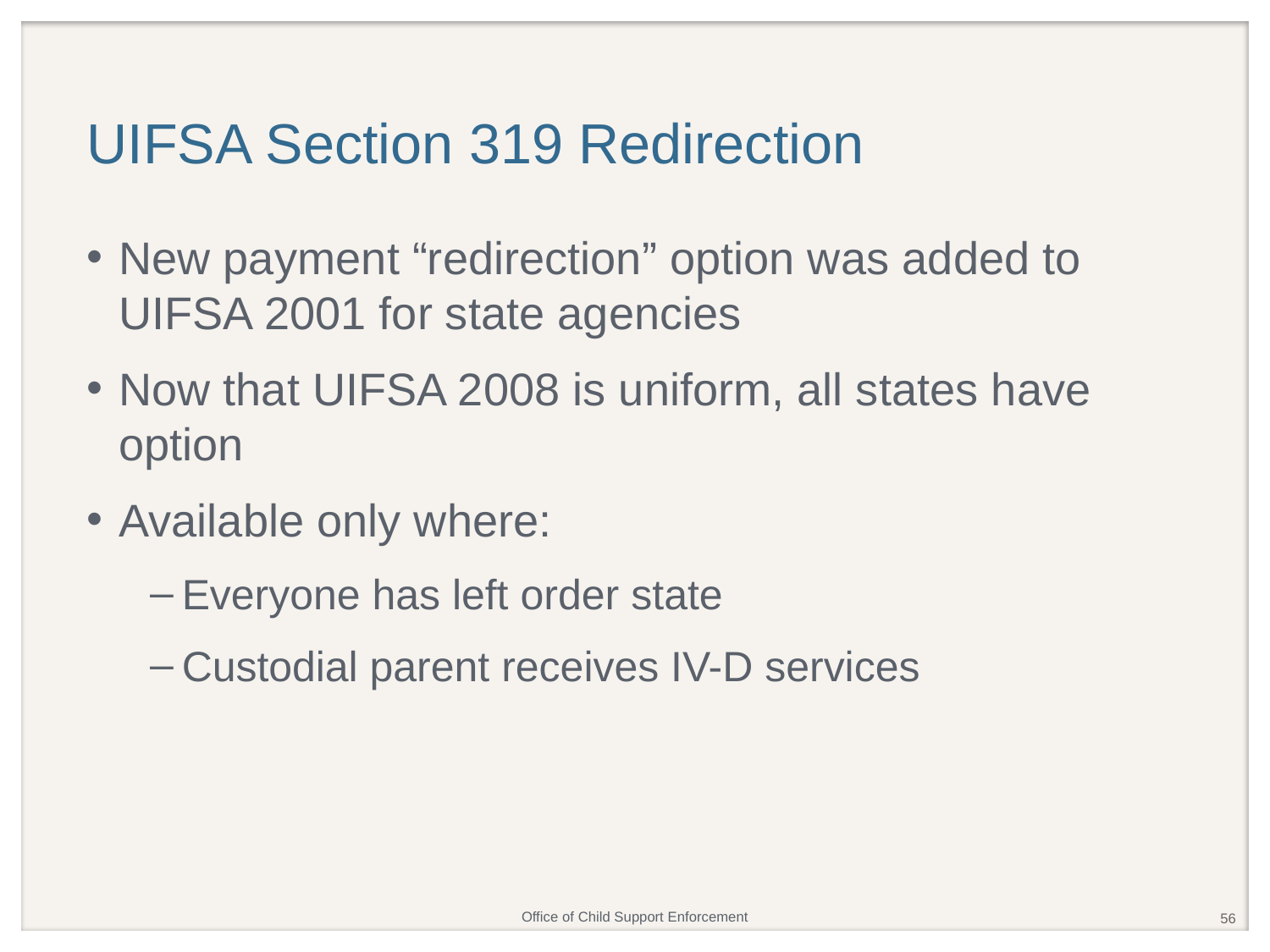

# UIFSA Section 319 Redirection
New payment “redirection” option was added to UIFSA 2001 for state agencies
Now that UIFSA 2008 is uniform, all states have option
Available only where:
Everyone has left order state
Custodial parent receives IV-D services
56